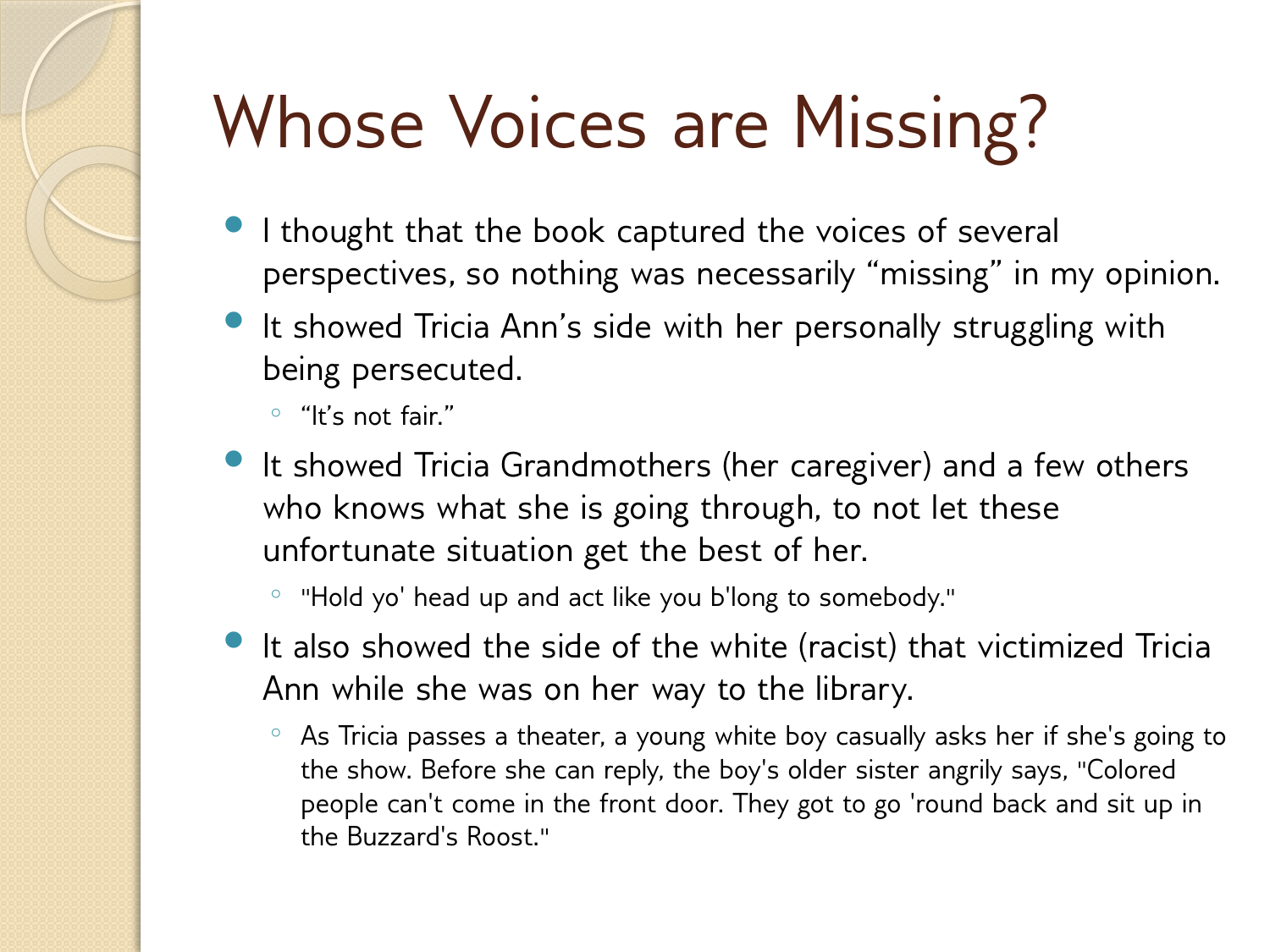

# Whose Voices are Missing?
I thought that the book captured the voices of several perspectives, so nothing was necessarily “missing” in my opinion.
It showed Tricia Ann’s side with her personally struggling with being persecuted.
“It’s not fair.”
It showed Tricia Grandmothers (her caregiver) and a few others who knows what she is going through, to not let these unfortunate situation get the best of her.
"Hold yo' head up and act like you b'long to somebody."
It also showed the side of the white (racist) that victimized Tricia Ann while she was on her way to the library.
As Tricia passes a theater, a young white boy casually asks her if she's going to the show. Before she can reply, the boy's older sister angrily says, "Colored people can't come in the front door. They got to go 'round back and sit up in the Buzzard's Roost."